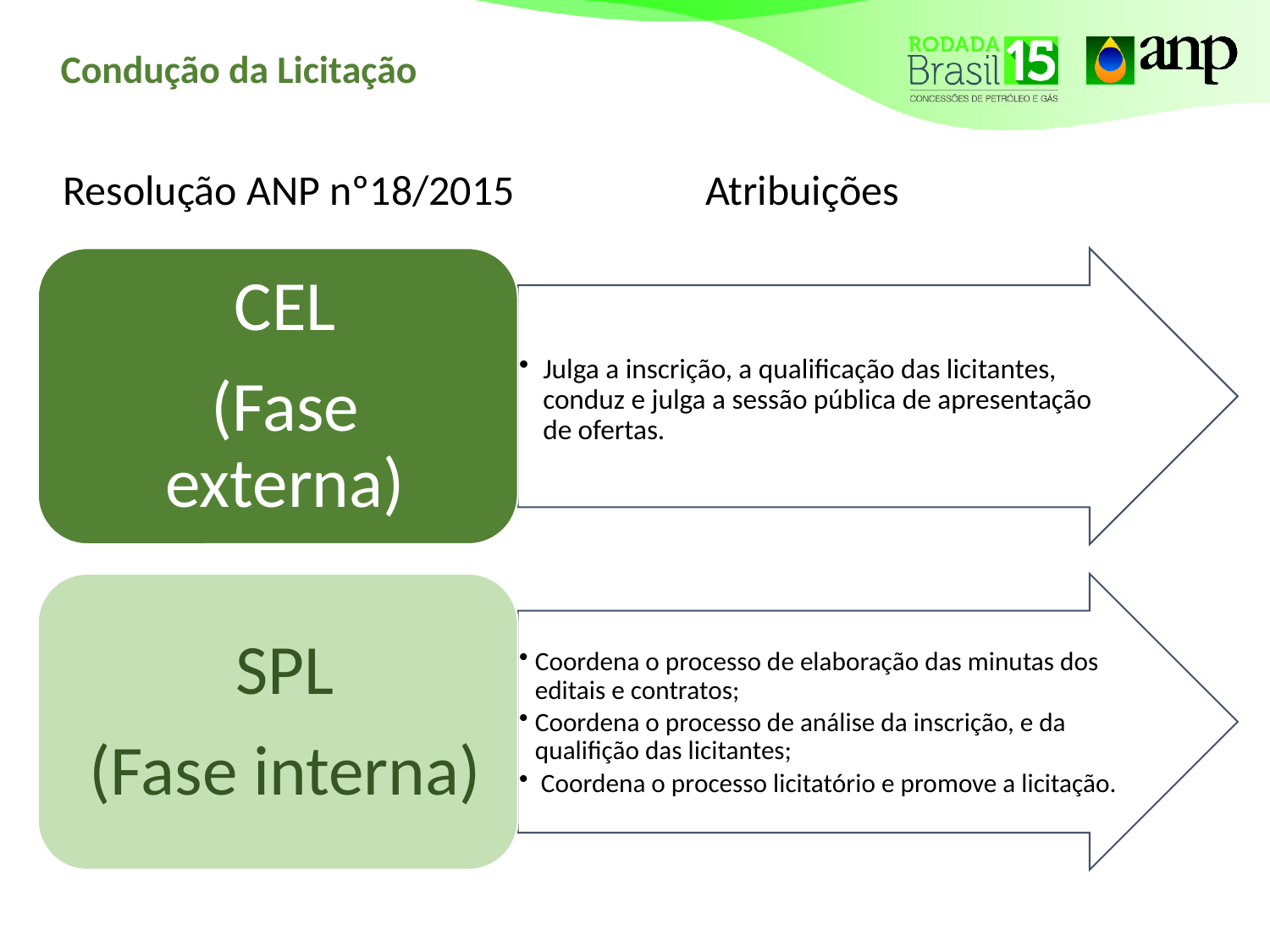

# Condução da Licitação
Resolução ANP nº18/2015
Atribuições

Julga a inscrição, a qualificação das licitantes, conduz e julga a sessão pública de apresentação de ofertas.
CEL
(Fase externa)

Coordena o processo de elaboração das minutas dos editais e contratos;
Coordena o processo de análise da inscrição, e da qualifição das licitantes;
 Coordena o processo licitatório e promove a licitação.
SPL
(Fase interna)